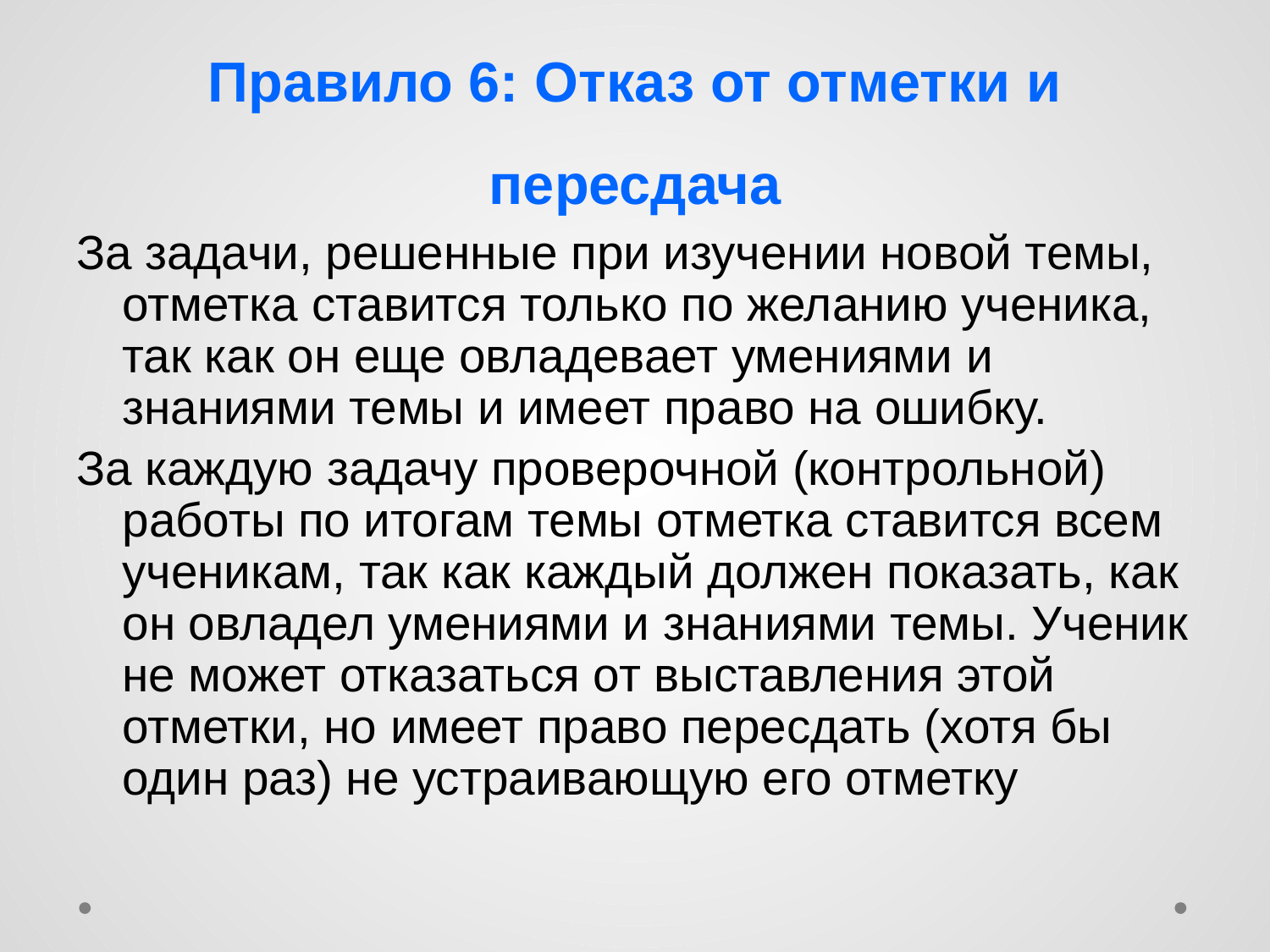

# Правило 6: Отказ от отметки и пересдача
За задачи, решенные при изучении новой темы, отметка ставится только по желанию ученика, так как он еще овладевает умениями и знаниями темы и имеет право на ошибку.
За каждую задачу проверочной (контрольной) работы по итогам темы отметка ставится всем ученикам, так как каждый должен показать, как он овладел умениями и знаниями темы. Ученик не может отказаться от выставления этой отметки, но имеет право пересдать (хотя бы один раз) не устраивающую его отметку